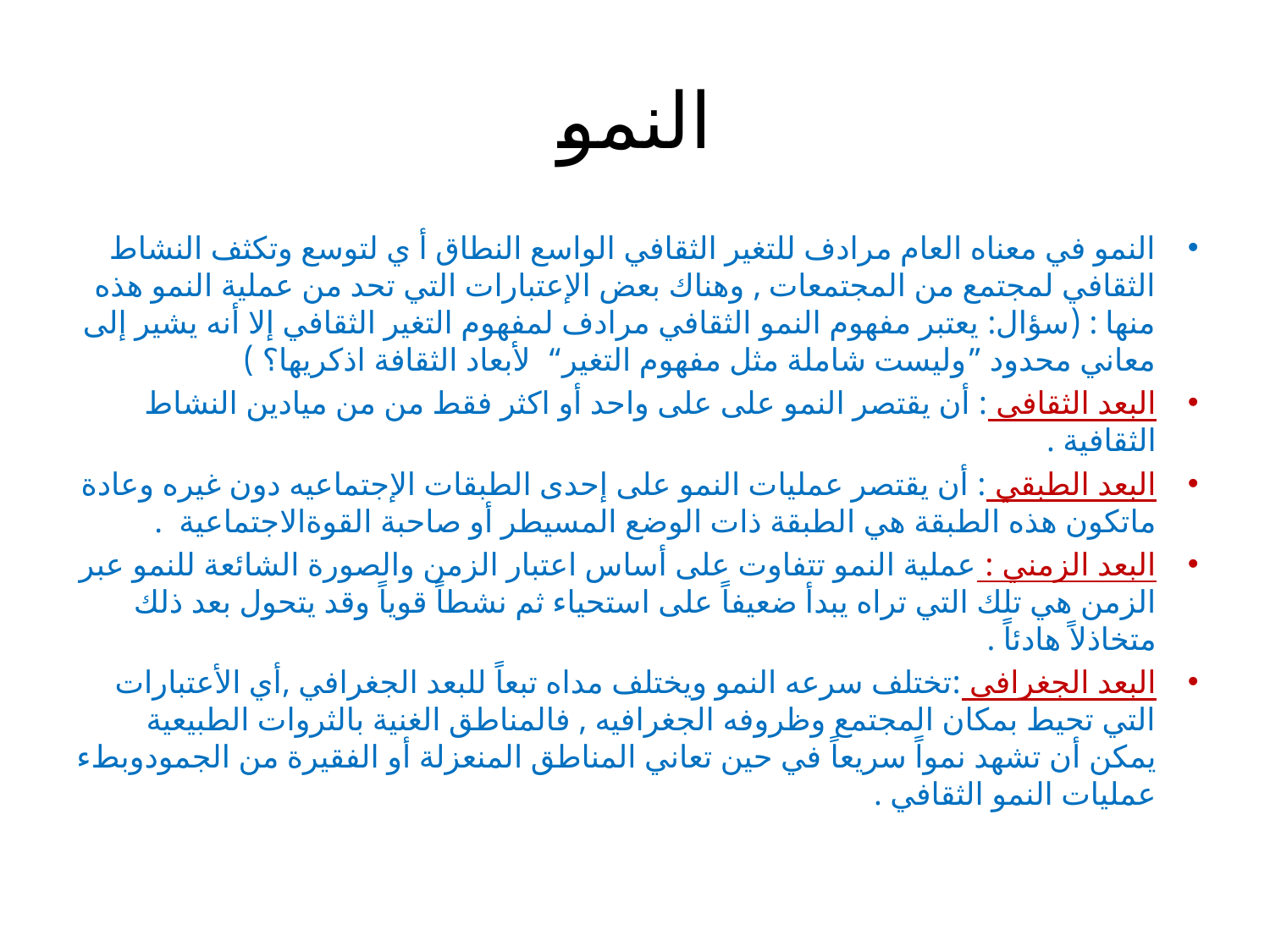

# النمو
النمو في معناه العام مرادف للتغير الثقافي الواسع النطاق أ ي لتوسع وتكثف النشاط الثقافي لمجتمع من المجتمعات , وهناك بعض الإعتبارات التي تحد من عملية النمو هذه منها : (سؤال: يعتبر مفهوم النمو الثقافي مرادف لمفهوم التغير الثقافي إلا أنه يشير إلى معاني محدود ”وليست شاملة مثل مفهوم التغير“  لأبعاد الثقافة اذكريها؟ )
البعد الثقافي : أن يقتصر النمو على على واحد أو اكثر فقط من من ميادين النشاط الثقافية .
البعد الطبقي : أن يقتصر عمليات النمو على إحدى الطبقات الإجتماعيه دون غيره وعادة ماتكون هذه الطبقة هي الطبقة ذات الوضع المسيطر أو صاحبة القوةالاجتماعية  .
البعد الزمني : عملية النمو تتفاوت على أساس اعتبار الزمن والصورة الشائعة للنمو عبر الزمن هي تلك التي تراه يبدأ ضعيفاً على استحياء ثم نشطاً قوياً وقد يتحول بعد ذلك متخاذلاً هادئاً .
البعد الجغرافي :تختلف سرعه النمو ويختلف مداه تبعاً للبعد الجغرافي ,أي الأعتبارات التي تحيط بمكان المجتمع وظروفه الجغرافيه , فالمناطق الغنية بالثروات الطبيعية يمكن أن تشهد نمواً سريعاً في حين تعاني المناطق المنعزلة أو الفقيرة من الجمودوبطء عمليات النمو الثقافي .